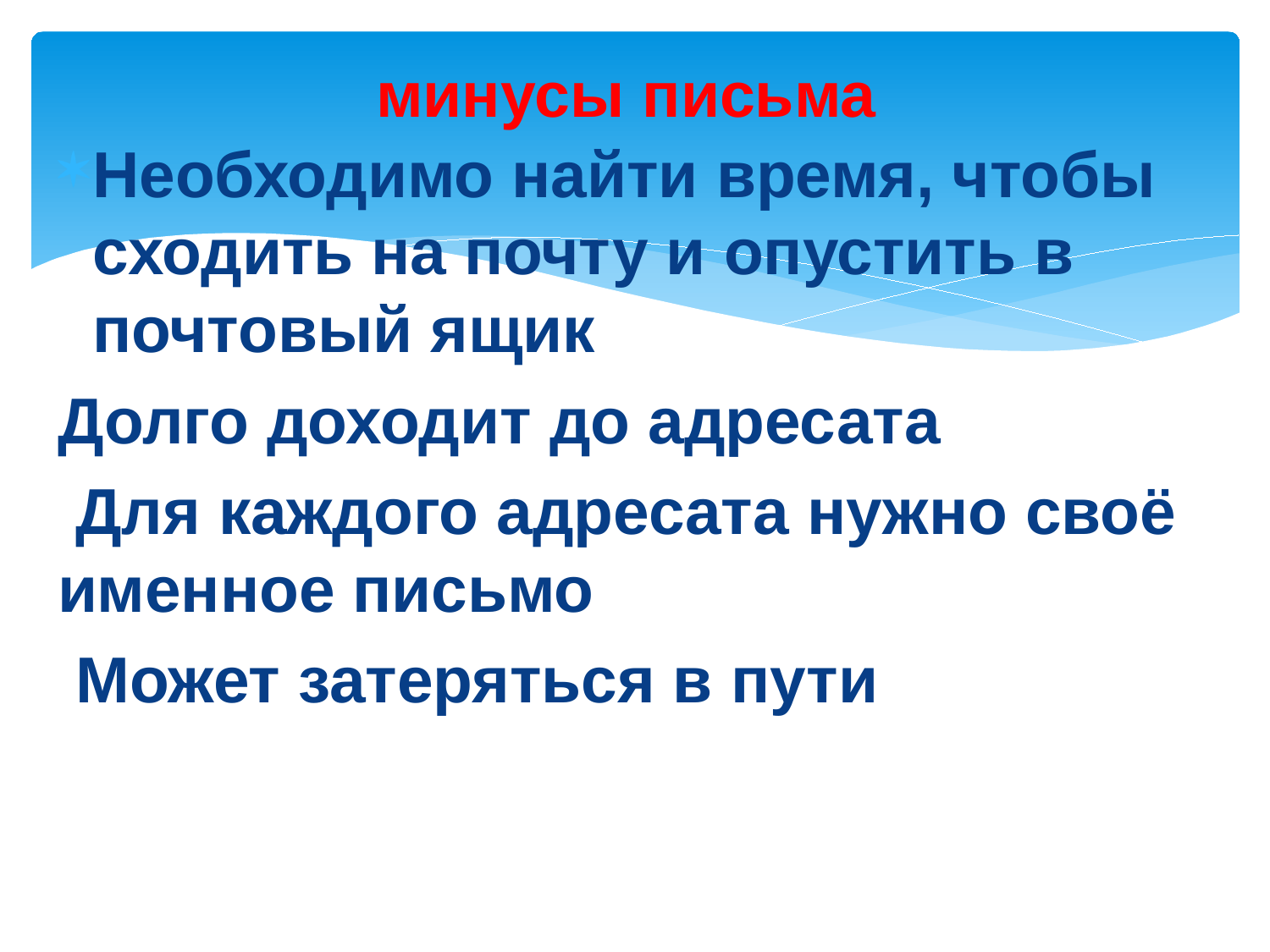

# минусы письма
Необходимо найти время, чтобы сходить на почту и опустить в почтовый ящик
Долго доходит до адресата
 Для каждого адресата нужно своё именное письмо
 Может затеряться в пути